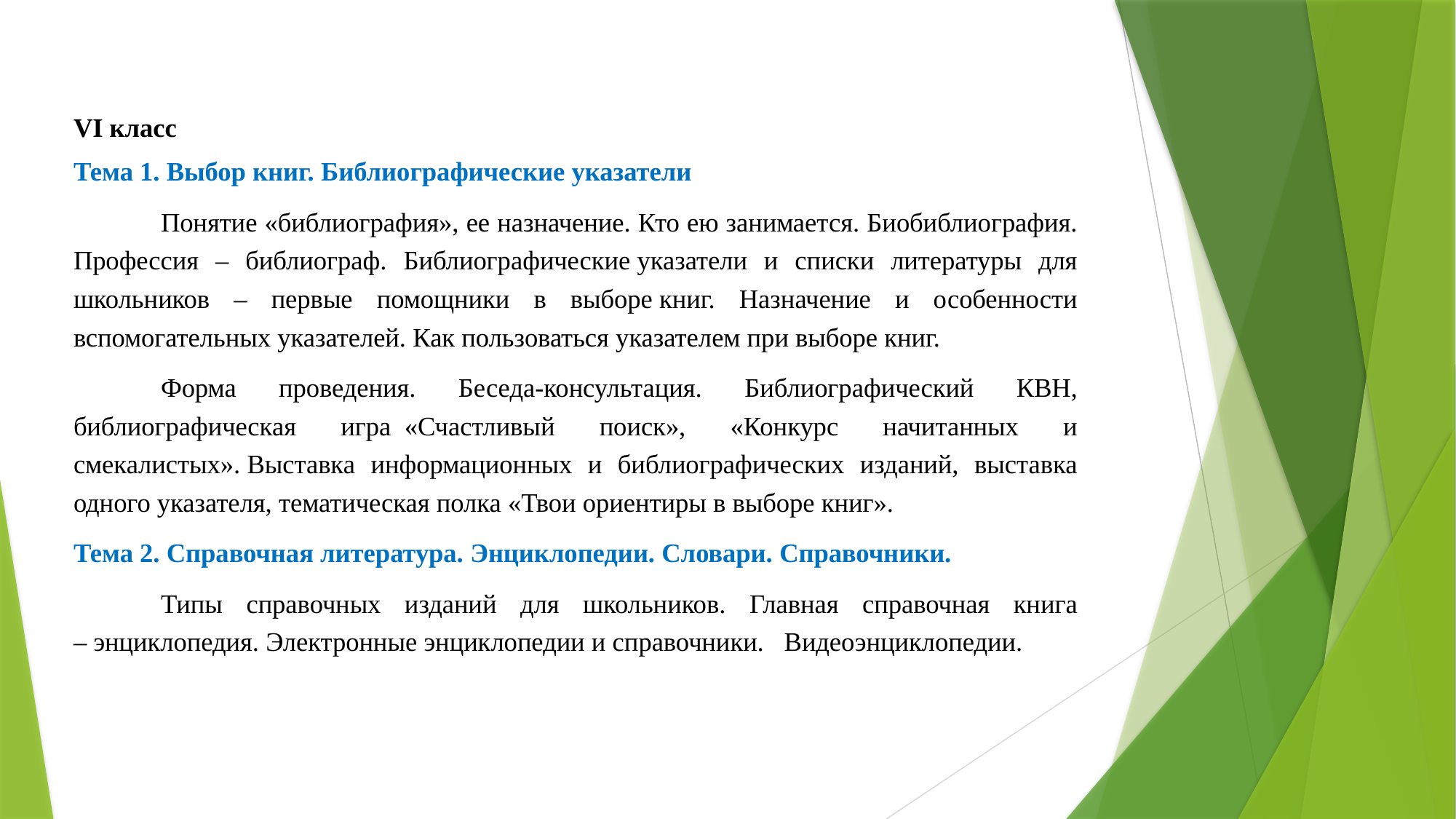

VI класс
Тема 1. Выбор книг. Библиографические указатели
	Понятие «библиография», ее назначение. Кто ею занимается. Биобиблиография. Профессия – библиограф. Библиографические указатели и списки литературы для школьников – первые помощники в выборе книг. Назначение и особенности вспомогательных указателей. Как пользоваться указателем при выборе книг.
	Форма проведения. Беседа-консультация. Библиографический КВН, библиографическая игра  «Счастливый поиск», «Конкурс начитанных и смекалистых». Выставка информационных и библиографических изданий, выставка одного указателя, тематическая полка «Твои ориентиры в выборе книг».
Тема 2. Справочная литература. Энциклопедии. Словари. Справочники.
	Типы справочных изданий для школьников. Главная справочная книга – энциклопедия. Электронные энциклопедии и справочники.   Видеоэнциклопедии.